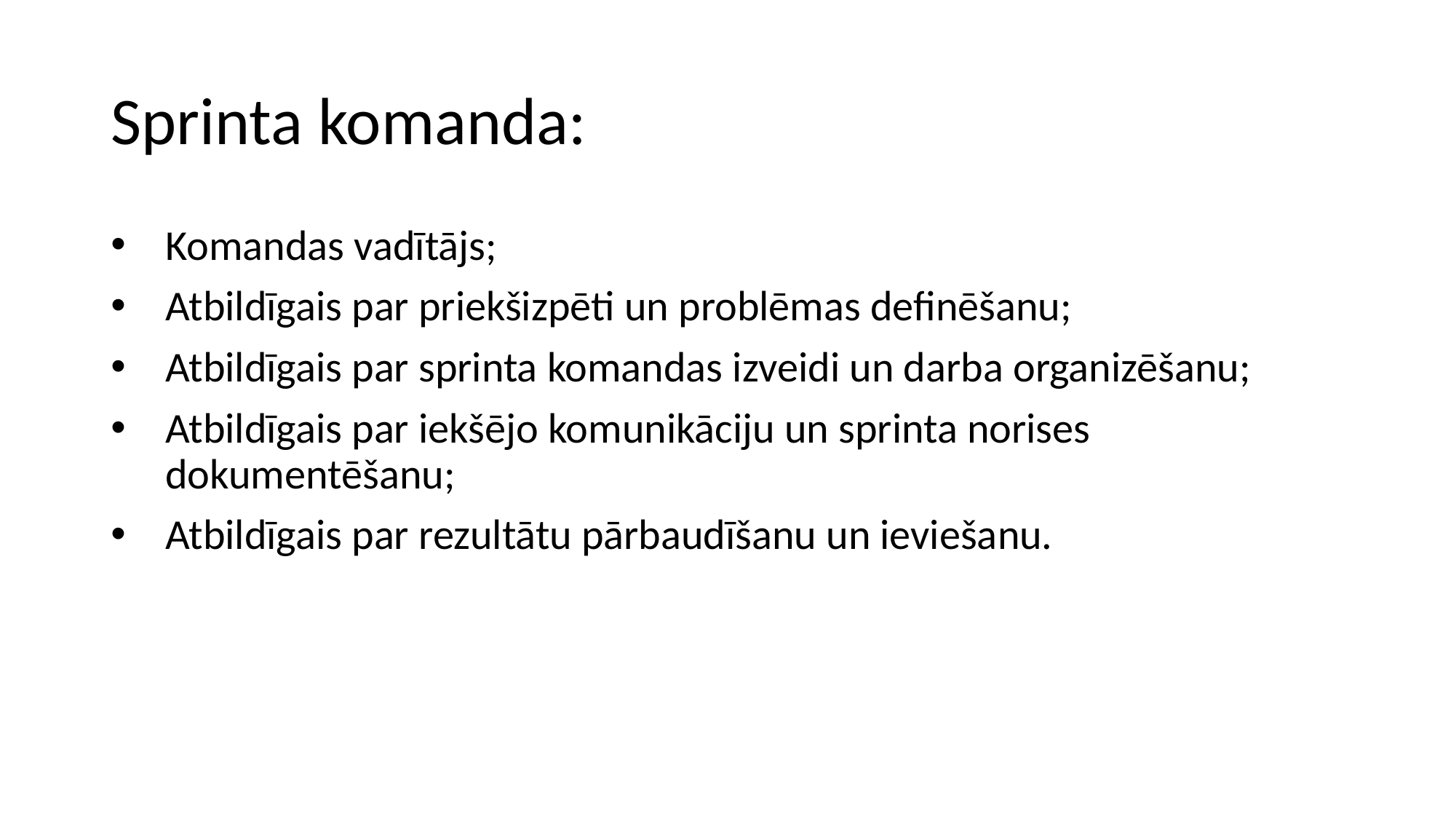

# Sprinta komanda:
Komandas vadītājs;
Atbildīgais par priekšizpēti un problēmas definēšanu;
Atbildīgais par sprinta komandas izveidi un darba organizēšanu;
Atbildīgais par iekšējo komunikāciju un sprinta norises dokumentēšanu;
Atbildīgais par rezultātu pārbaudīšanu un ieviešanu.